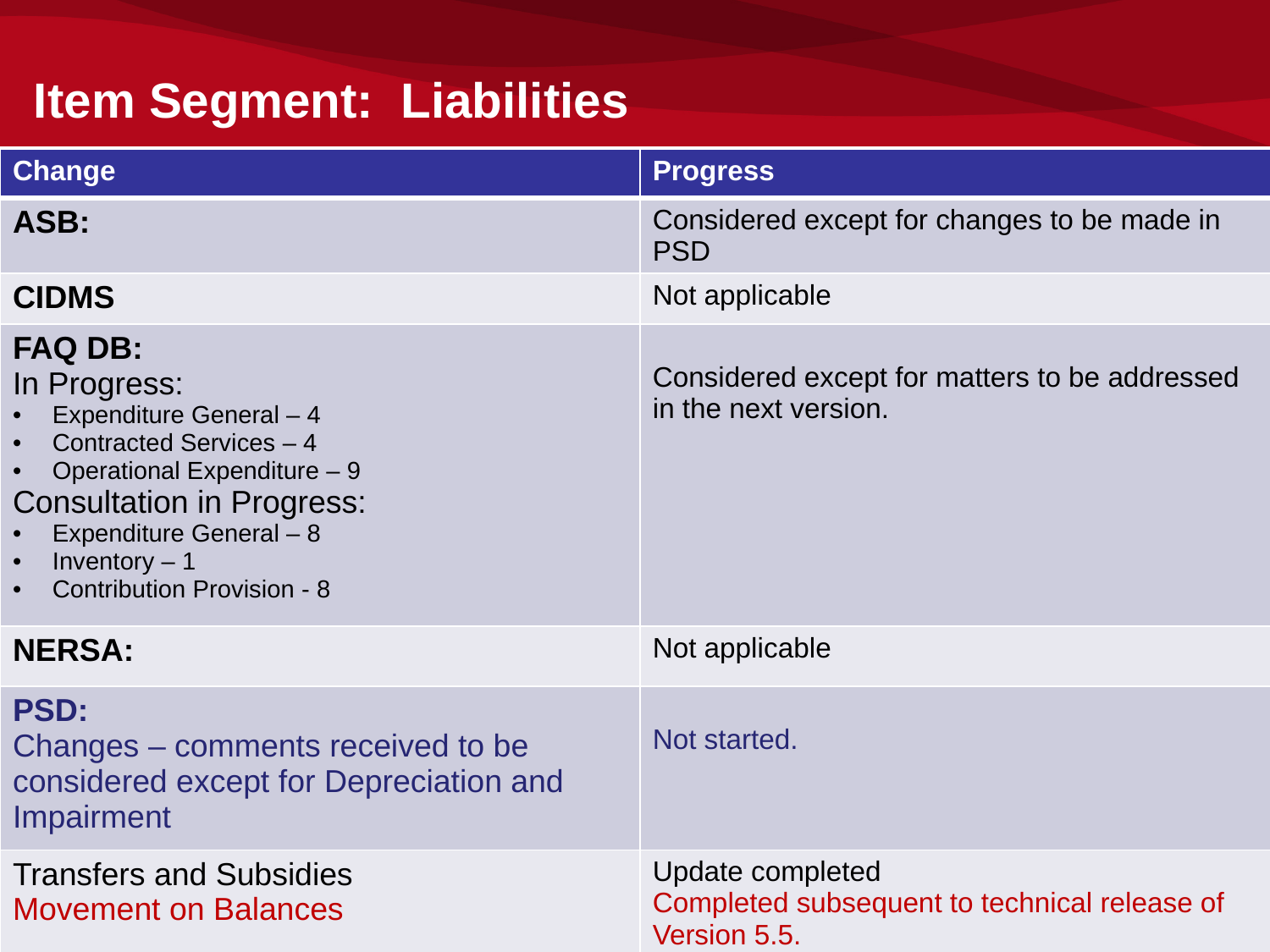

Item Segment:  Liabilities

| Change | Progress |
| --- | --- |
| ASB: | Considered except for changes to be made in PSD |
| CIDMS | Not applicable |
| FAQ DB: In Progress: Expenditure General – 4 Contracted Services – 4 Operational Expenditure – 9 Consultation in Progress: Expenditure General – 8 Inventory – 1 Contribution Provision - 8 | Considered except for matters to be addressed in the next version. |
| NERSA: | Not applicable |
| PSD: Changes – comments received to be considered except for Depreciation and Impairment | Not started. |
| Transfers and Subsidies Movement on Balances | Update completed Completed subsequent to technical release of Version 5.5. |